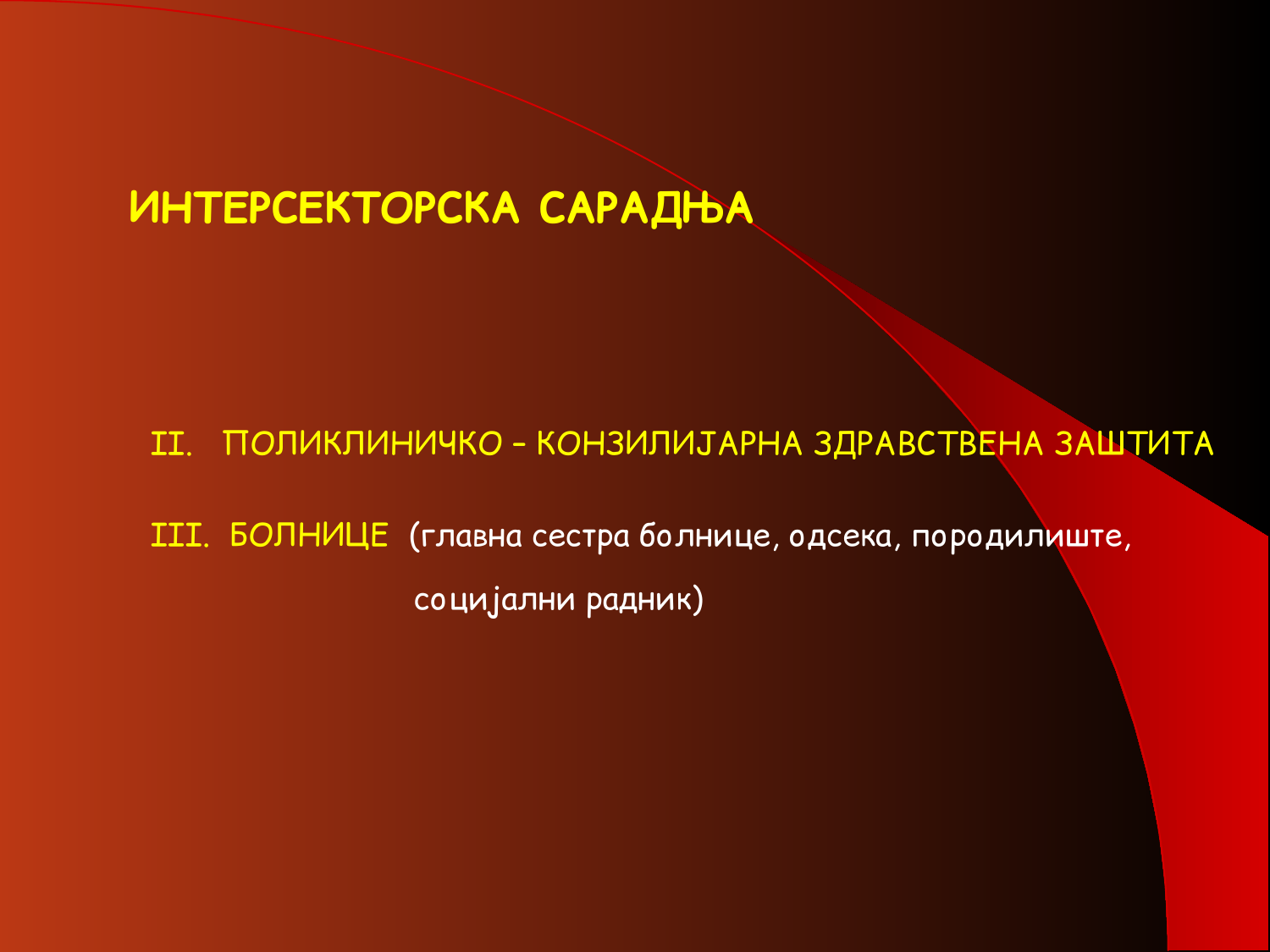

# ИНТЕРСЕКТОРСКА САРАДЊА

II.   ПОЛИКЛИНИЧКО – КОНЗИЛИЈАРНА ЗДРАВСТВЕНА ЗАШТИТА

III.  БОЛНИЦЕ  (главна сестра болнице, одсека, породилиште,
		 социјални рaдник)